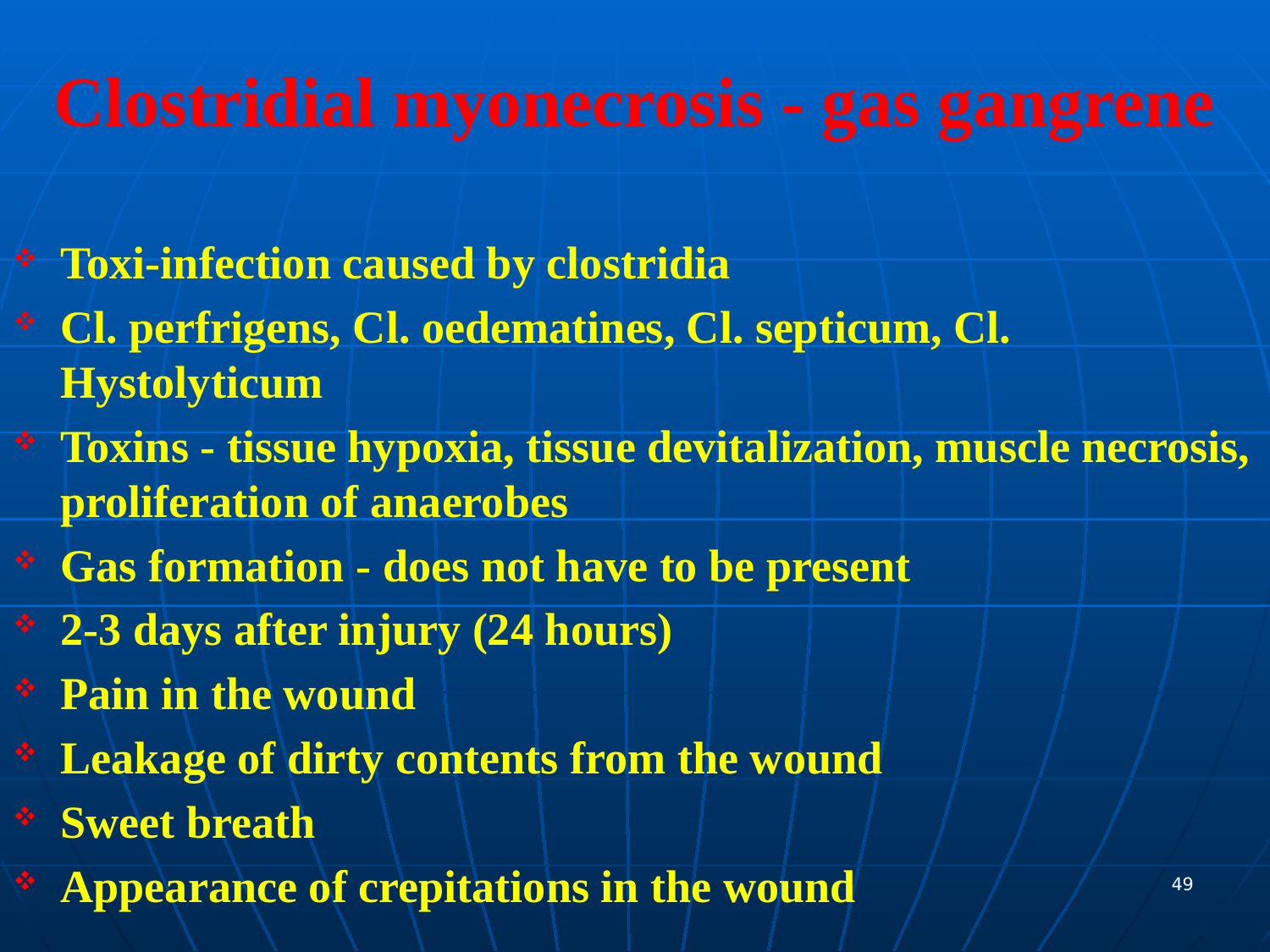

# Clostridial myonecrosis - gas gangrene

Toxi-infection caused by clostridia
Cl. perfrigens, Cl. oedematines, Cl. septicum, Cl. Hystolyticum
Toxins - tissue hypoxia, tissue devitalization, muscle necrosis, proliferation of anaerobes
Gas formation - does not have to be present
2-3 days after injury (24 hours)
Pain in the wound
Leakage of dirty contents from the wound
Sweet breath
Appearance of crepitations in the wound
49